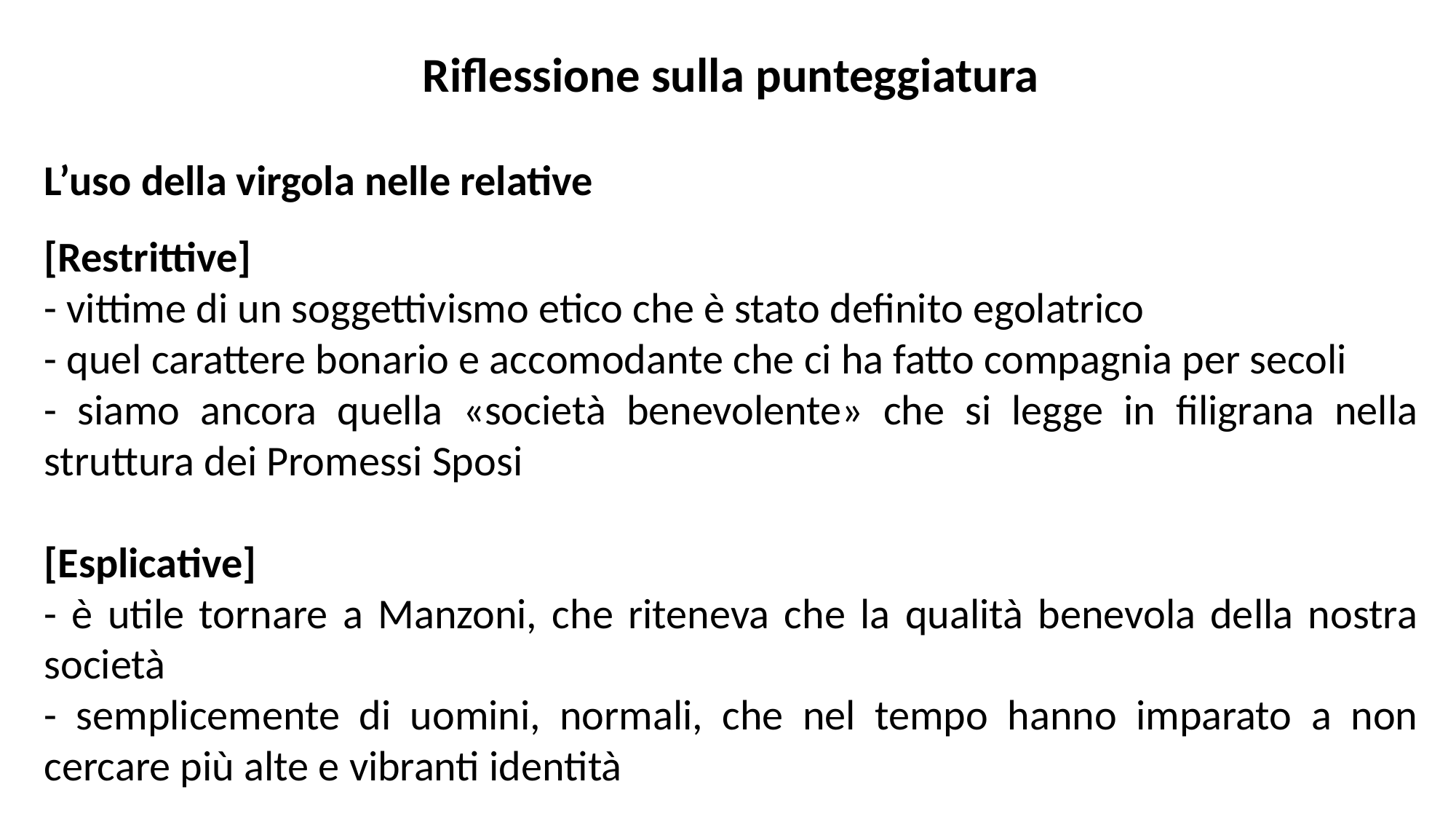

Riflessione sulla punteggiatura

L’uso della virgola nelle relative

[Restrittive]
- vittime di un soggettivismo etico che è stato definito egolatrico
- quel carattere bonario e accomodante che ci ha fatto compagnia per secoli
- siamo ancora quella «società benevolente» che si legge in filigrana nella struttura dei Promessi Sposi

[Esplicative]
- è utile tornare a Manzoni, che riteneva che la qualità benevola della nostra società
- semplicemente di uomini, normali, che nel tempo hanno imparato a non cercare più alte e vibranti identità